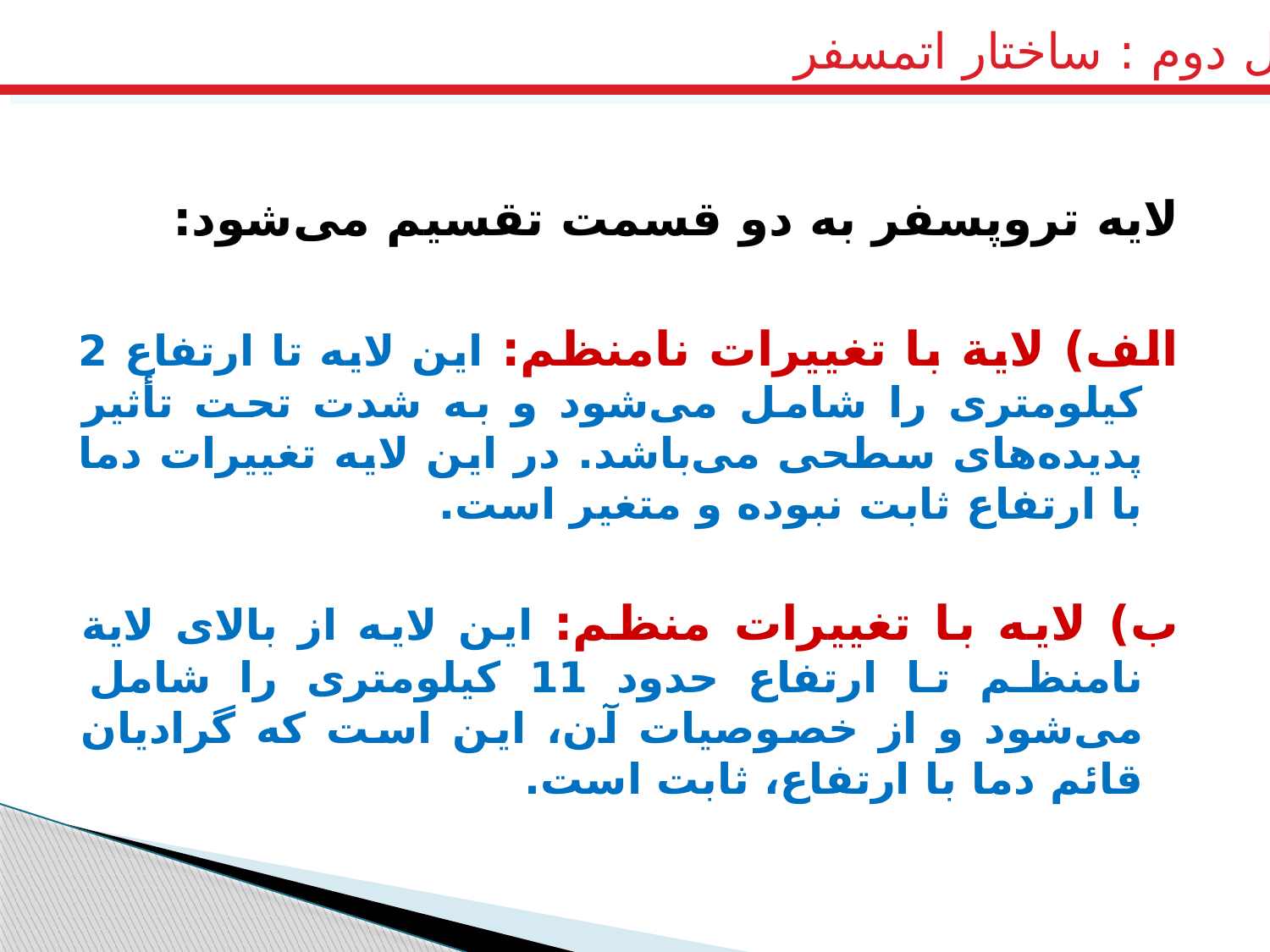

فصل دوم : ساختار اتمسفر

لایه تروپسفر به دو قسمت تقسیم می‌شود:

الف) لایة با تغییرات نامنظم: این لایه تا ارتفاع 2 كیلومتری را شامل می‌شود و به شدت تحت تأثیر پدیده‌های سطحی می‌باشد. در این لایه تغییرات دما با ارتفاع ثابت نبوده و متغیر است.

ب) لایه با تغییرات منظم: این لایه از بالای لایة نامنظم تا ارتفاع حدود 11 كیلومتری را شامل می‌شود و از خصوصیات آن، این است كه گرادیان قائم دما با ارتفاع، ثابت است.